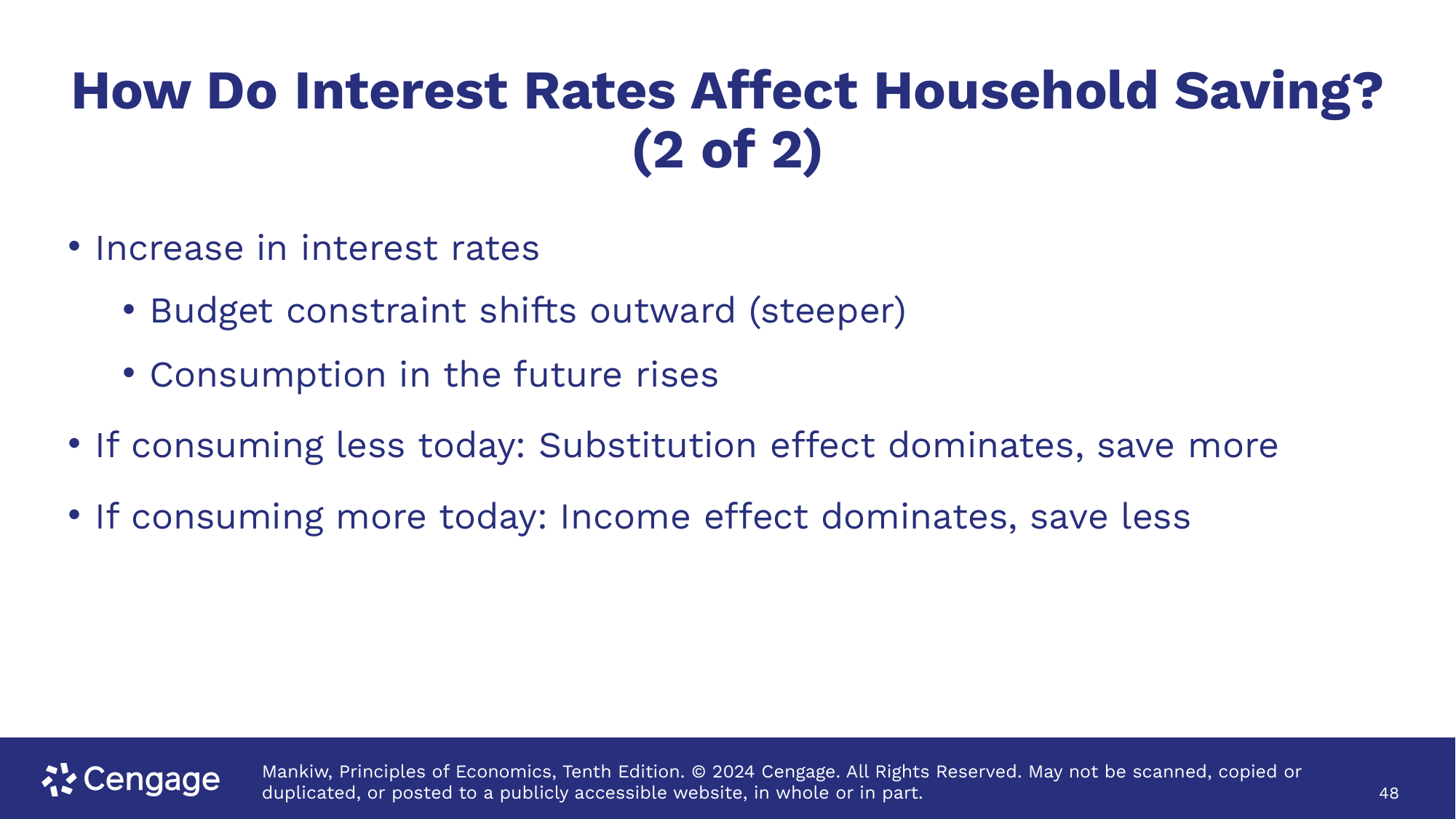

# How Do Interest Rates Affect Household Saving? (2 of 2)
Increase in interest rates
Budget constraint shifts outward (steeper)
Consumption in the future rises
If consuming less today: Substitution effect dominates, save more
If consuming more today: Income effect dominates, save less